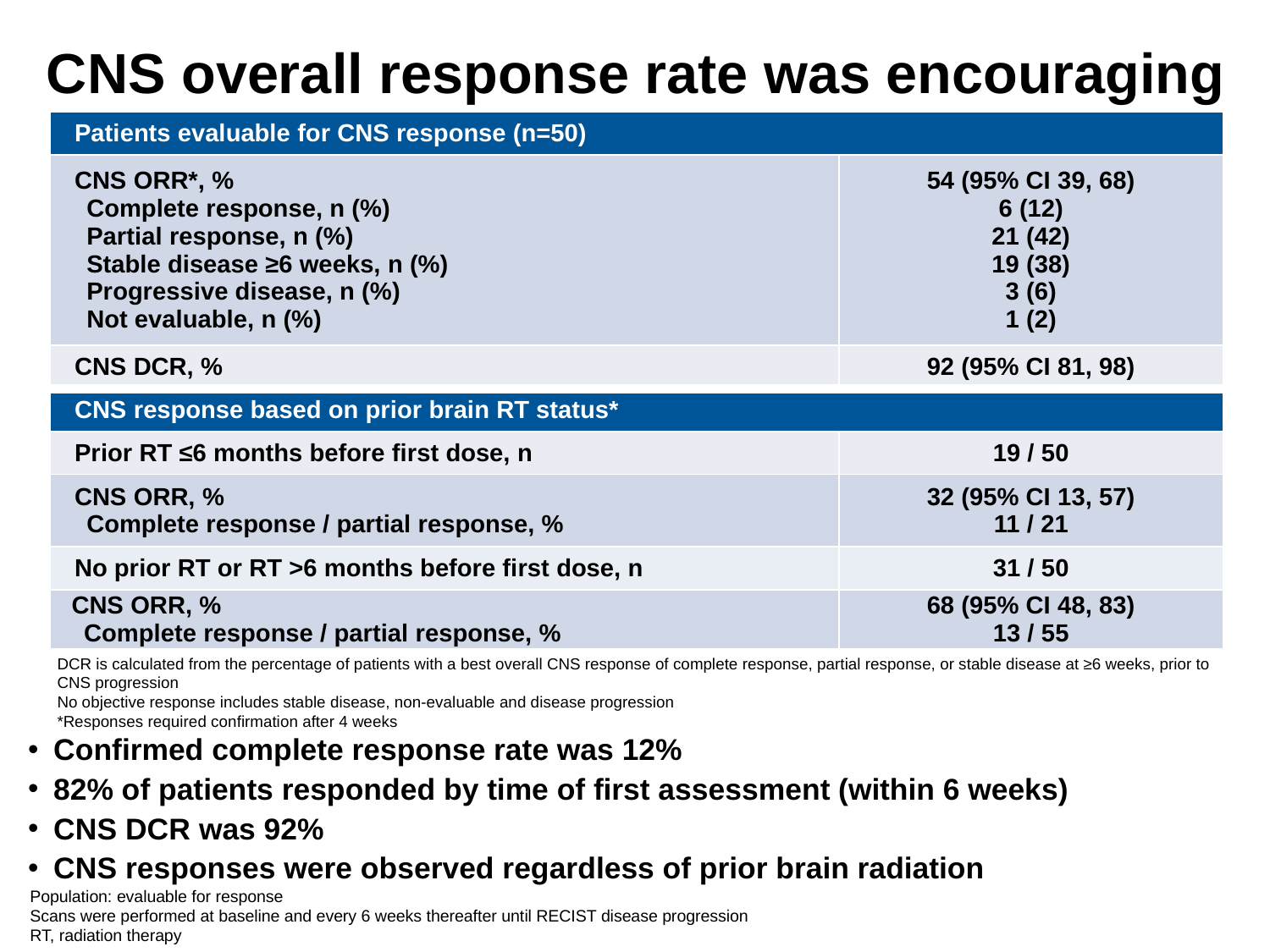

# CNS overall response rate was encouraging
| Patients evaluable for CNS response (n=50) |  |
| --- | --- |
| CNS ORR\*, % Complete response, n (%) Partial response, n (%) Stable disease ≥6 weeks, n (%) Progressive disease, n (%) Not evaluable, n (%) | 54 (95% CI 39, 68) 6 (12) 21 (42) 19 (38) 3 (6) 1 (2) |
| CNS DCR, % | 92 (95% CI 81, 98) |
| CNS response based on prior brain RT status\* |  |
| Prior RT ≤6 months before first dose, n | 19 / 50 |
| CNS ORR, % Complete response / partial response, % | 32 (95% CI 13, 57) 11 / 21 |
| No prior RT or RT >6 months before first dose, n | 31 / 50 |
| CNS ORR, % Complete response / partial response, % | 68 (95% CI 48, 83) 13 / 55 |
DCR is calculated from the percentage of patients with a best overall CNS response of complete response, partial response, or stable disease at ≥6 weeks, prior to CNS progression
No objective response includes stable disease, non-evaluable and disease progression
*Responses required confirmation after 4 weeks
Confirmed complete response rate was 12%
82% of patients responded by time of first assessment (within 6 weeks)
CNS DCR was 92%
CNS responses were observed regardless of prior brain radiation
Population: evaluable for response
Scans were performed at baseline and every 6 weeks thereafter until RECIST disease progression
RT, radiation therapy